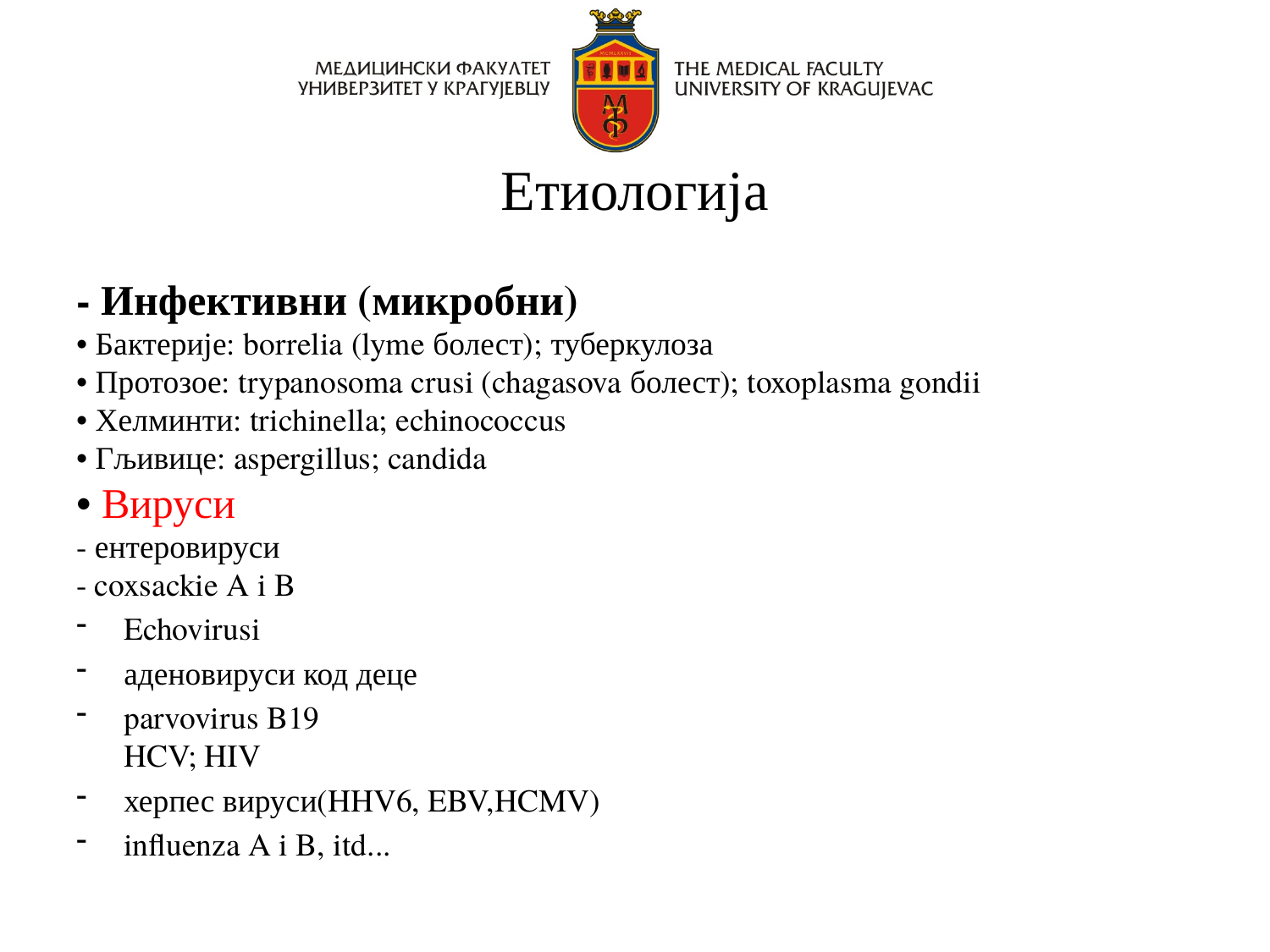

# Етиологија
- Инфективни (микробни)
• Бактерије: borrelia (lyme болест); туберкулоза
• Протозое: trypanosoma crusi (chagasova болест); toxoplasma gondii
• Хелминти: trichinella; echinococcus
• Гљивице: aspergillus; candida
• Вируси
- ентеровируси
- coxsackie A i B
Echovirusi
аденовируси код деце
parvovirus B19
HCV; HIV
херпес вируси(HHV6, EBV,HCMV)
influenza A i B, itd...